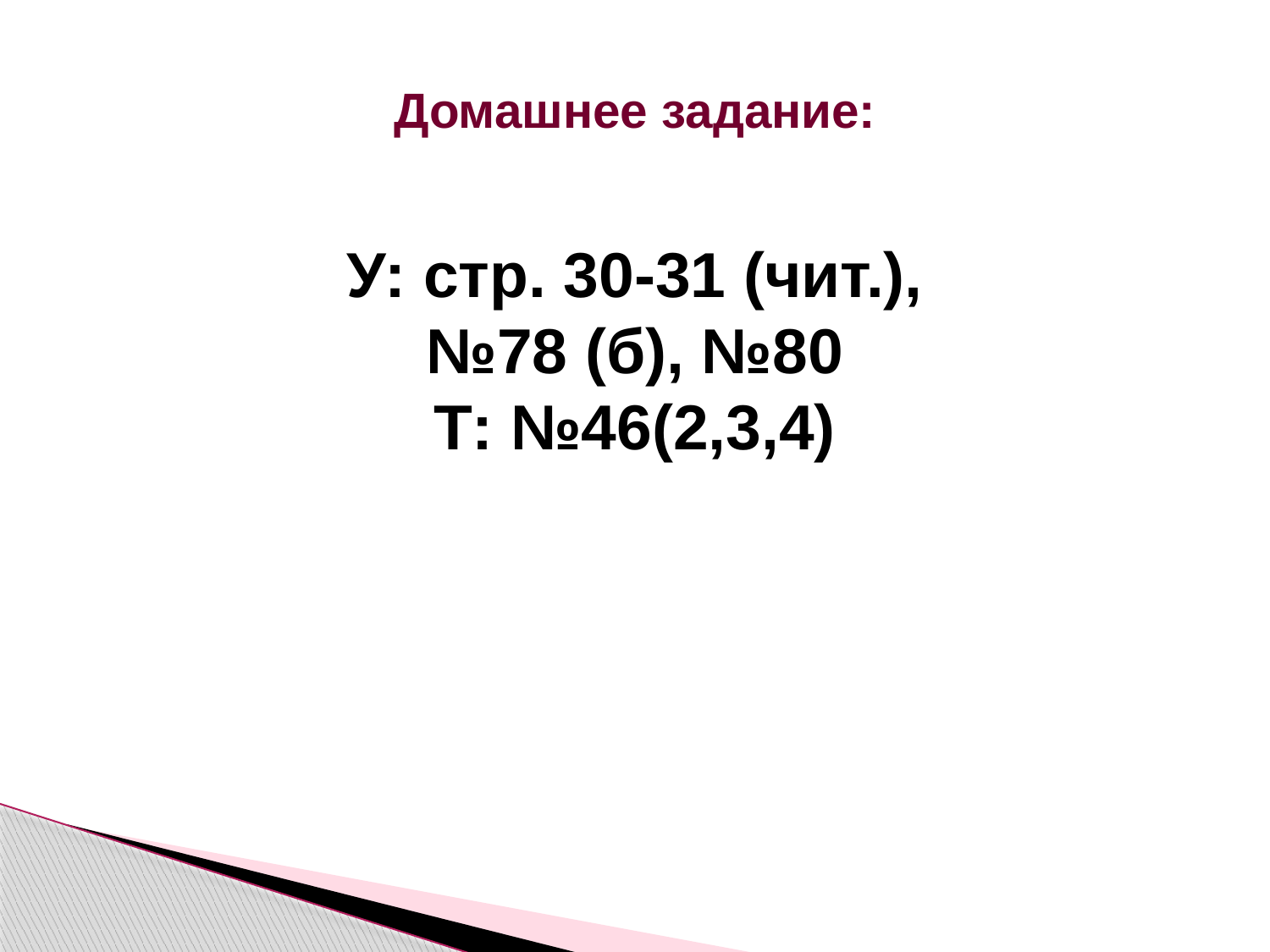

# Домашнее задание:
У: стр. 30-31 (чит.),
№78 (б), №80
Т: №46(2,3,4)